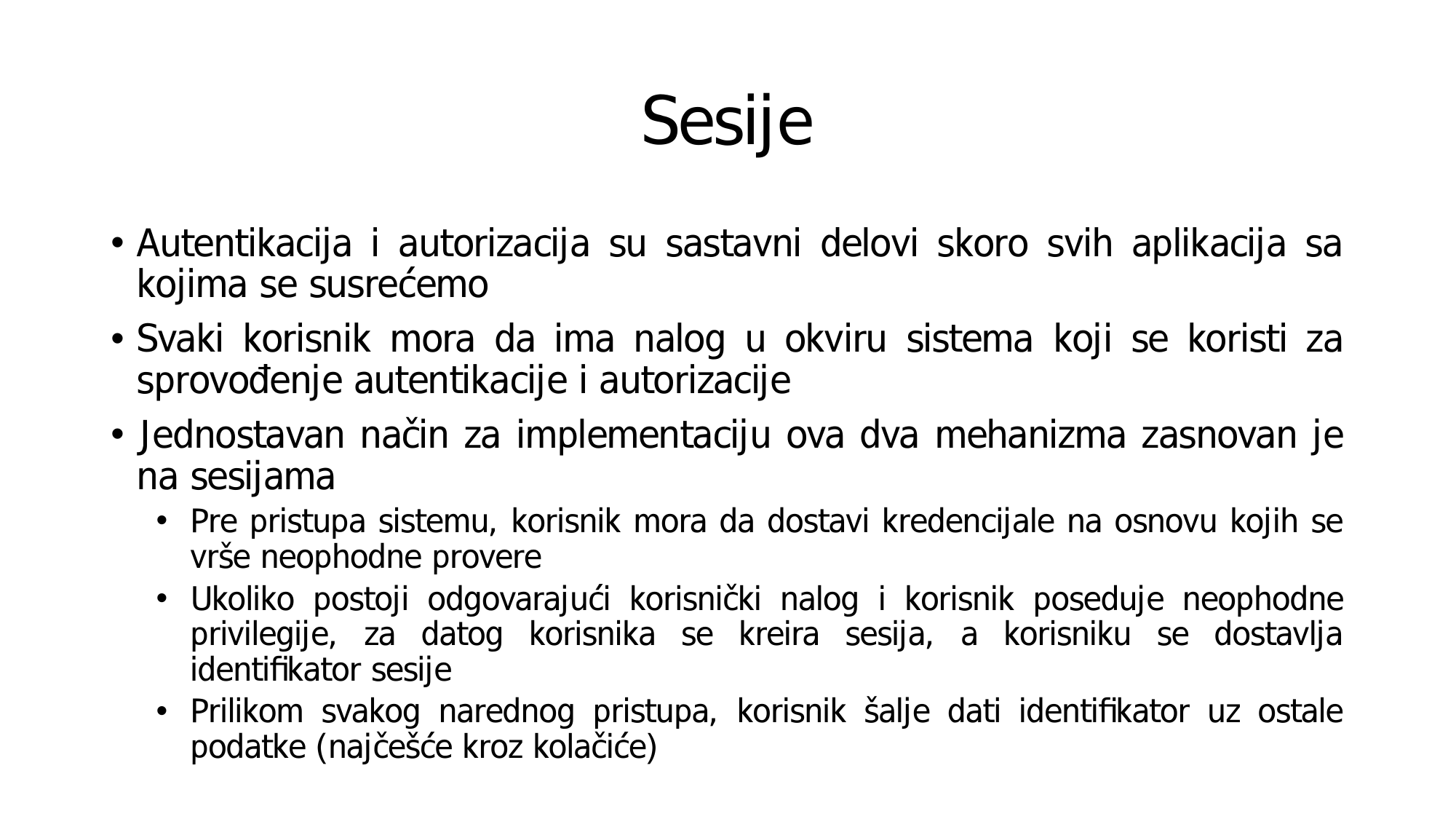

# Sesije
Autentikacija i autorizacija su sastavni delovi skoro svih aplikacija sa kojima se susrećemo
Svaki korisnik mora da ima nalog u okviru sistema koji se koristi za sprovođenje autentikacije i autorizacije
Jednostavan način za implementaciju ova dva mehanizma zasnovan je na sesijama
Pre pristupa sistemu, korisnik mora da dostavi kredencijale na osnovu kojih se vrše neophodne provere
Ukoliko postoji odgovarajući korisnički nalog i korisnik poseduje neophodne privilegije, za datog korisnika se kreira sesija, a korisniku se dostavlja identifikator sesije
Prilikom svakog narednog pristupa, korisnik šalje dati identifikator uz ostale podatke (najčešće kroz kolačiće)